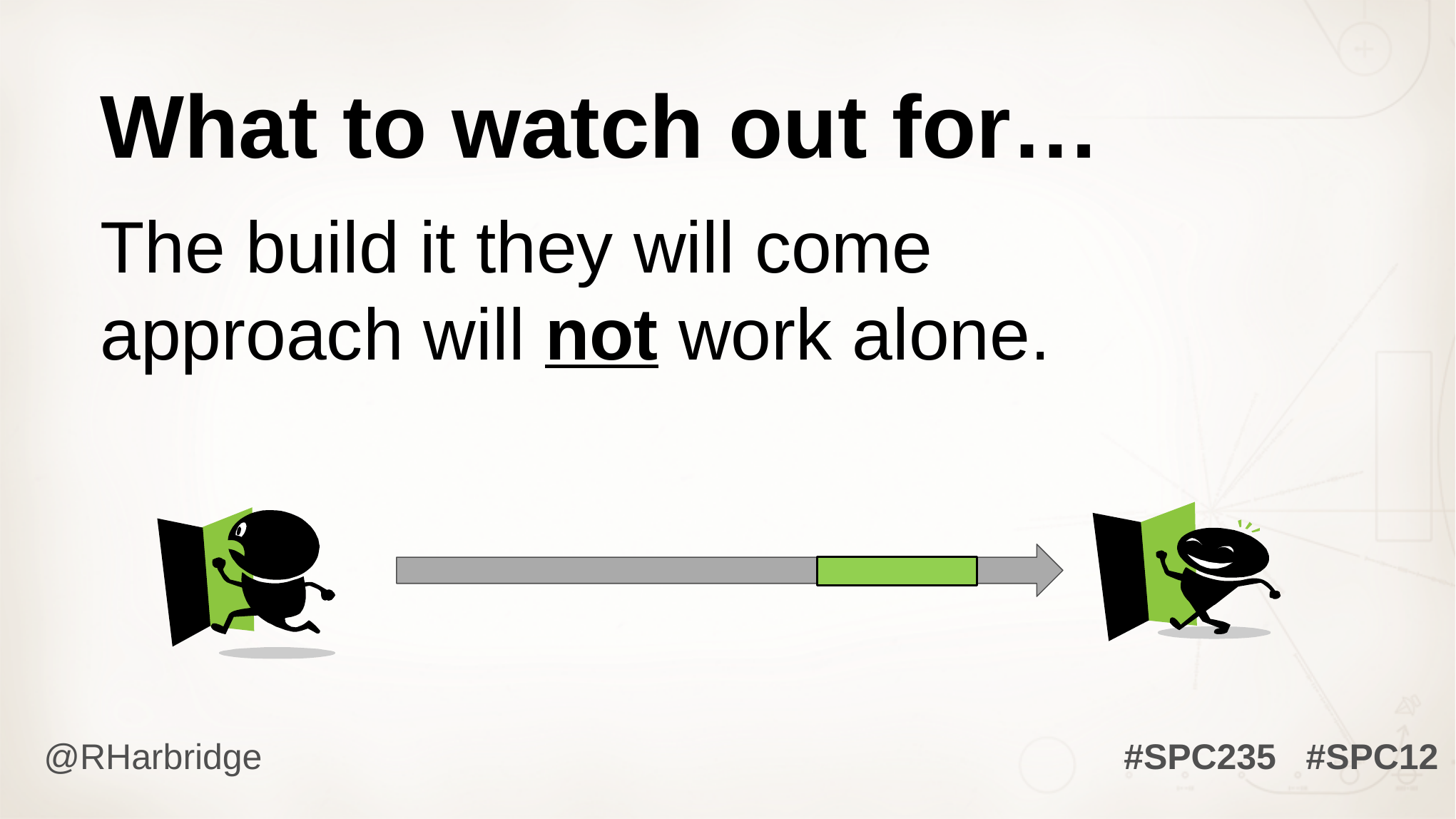

What to watch out for…
The build it they will come approach will not work alone.